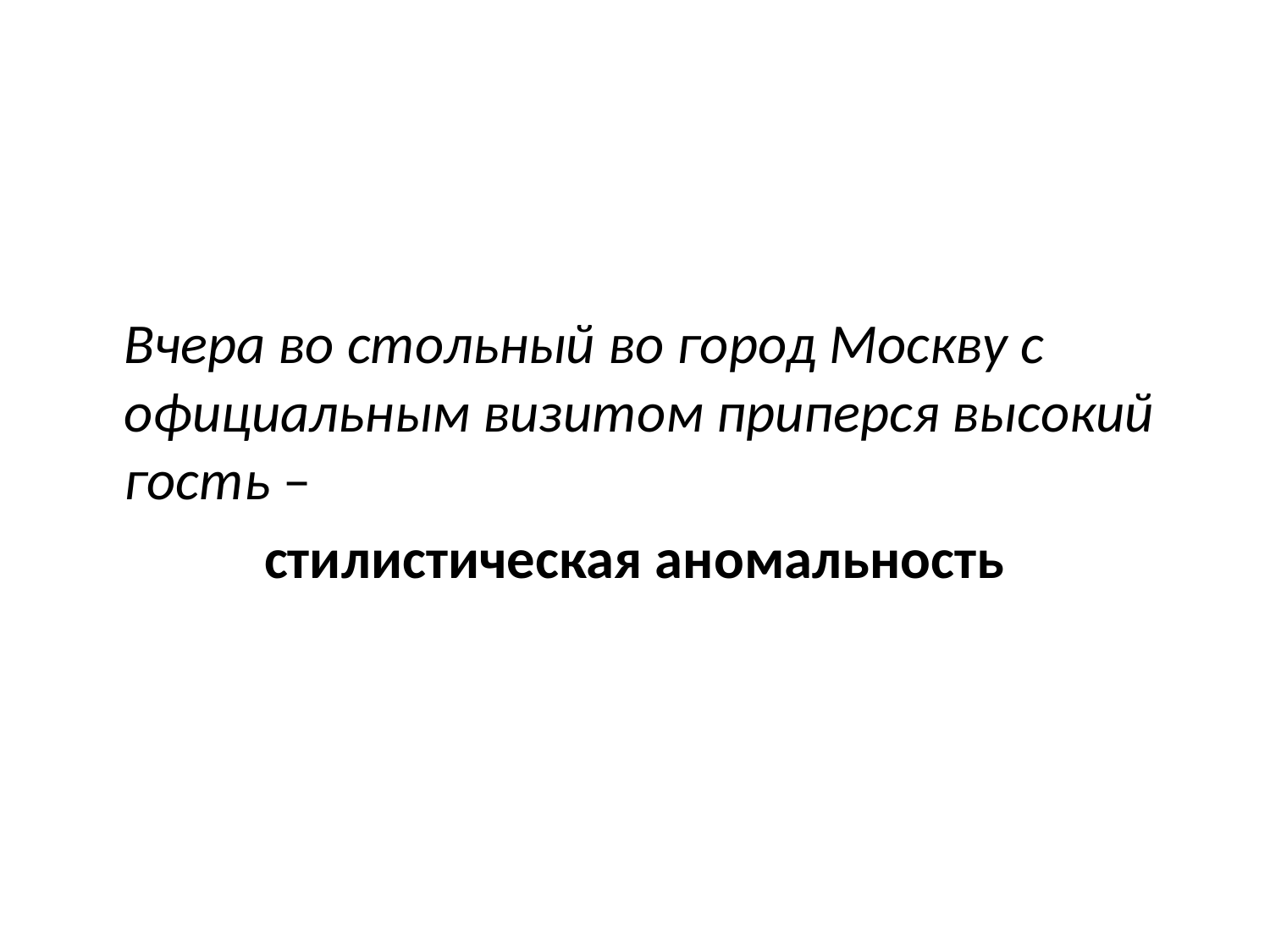

#

	Вчера во стольный во город Москву с официальным визитом приперся высокий гость –
стилистическая аномальность